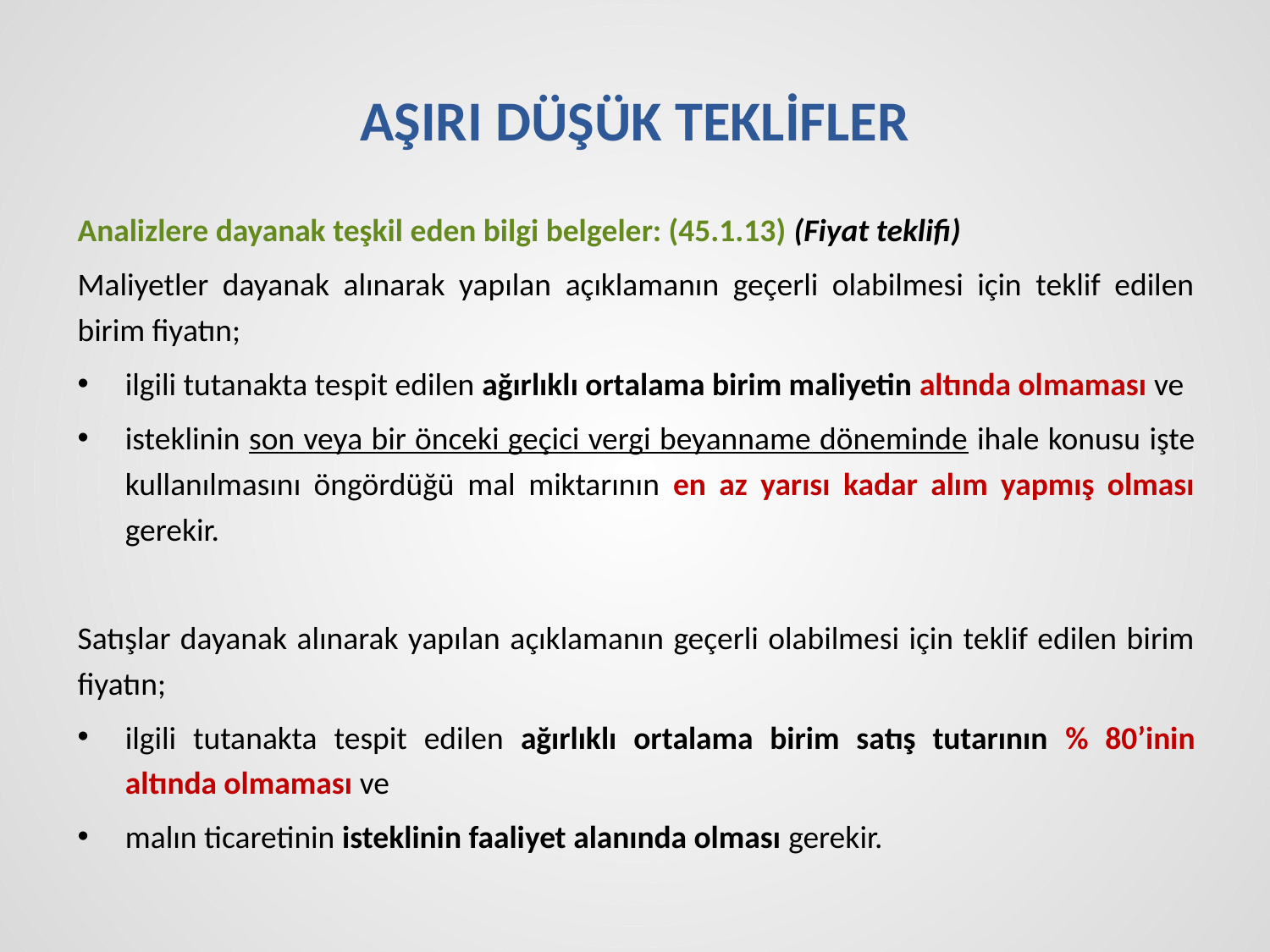

# AŞIRI DÜŞÜK TEKLİFLER
Analizlere dayanak teşkil eden bilgi belgeler: (45.1.13) (Fiyat teklifi)
Maliyetler dayanak alınarak yapılan açıklamanın geçerli olabilmesi için teklif edilen birim fiyatın;
ilgili tutanakta tespit edilen ağırlıklı ortalama birim maliyetin altında olmaması ve
isteklinin son veya bir önceki geçici vergi beyanname döneminde ihale konusu işte kullanılmasını öngördüğü mal miktarının en az yarısı kadar alım yapmış olması gerekir.

Satışlar dayanak alınarak yapılan açıklamanın geçerli olabilmesi için teklif edilen birim fiyatın;
ilgili tutanakta tespit edilen ağırlıklı ortalama birim satış tutarının % 80’inin altında olmaması ve
malın ticaretinin isteklinin faaliyet alanında olması gerekir.